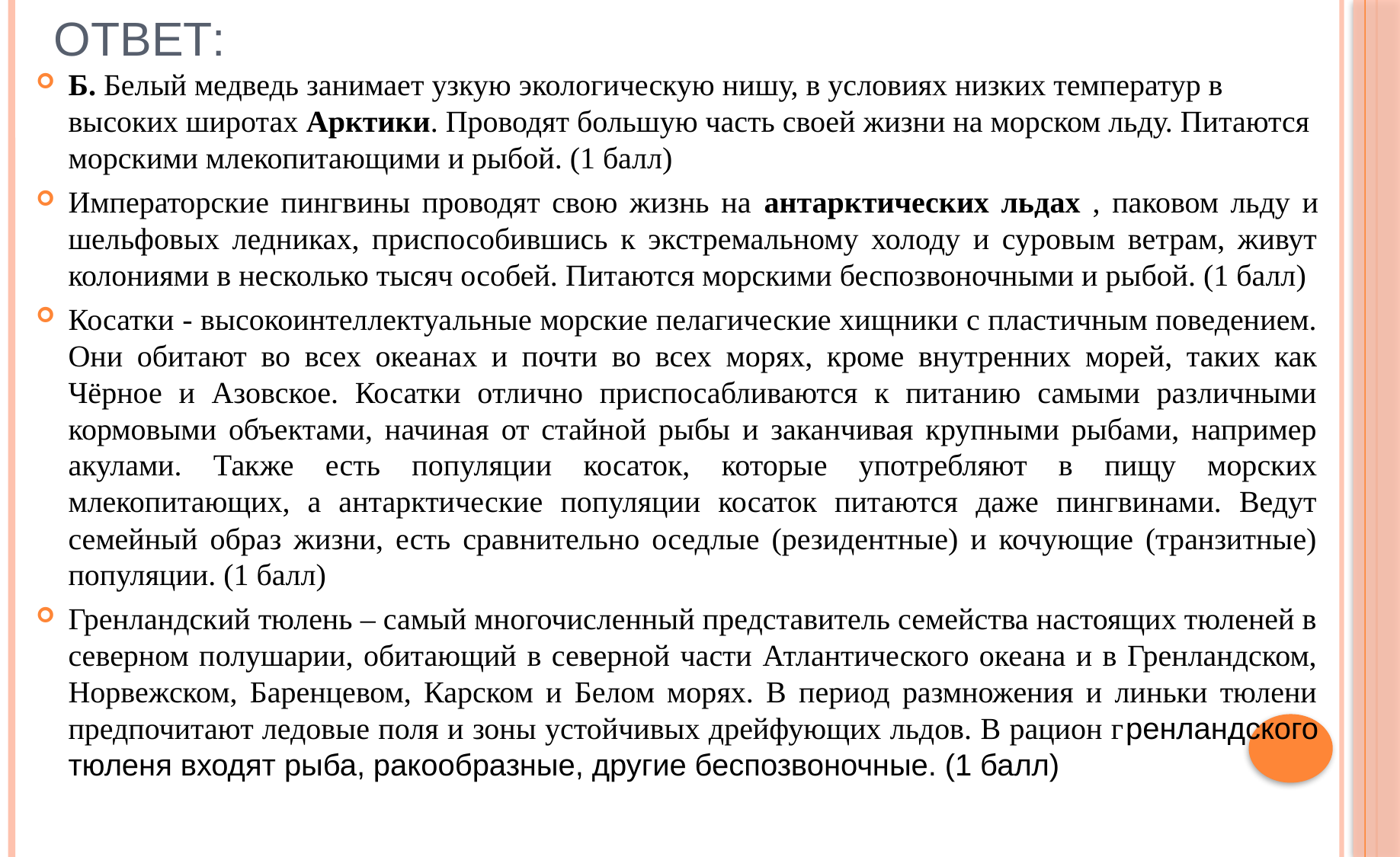

# Ответ:
Б. Белый медведь занимает узкую экологическую нишу, в условиях низких температур в высоких широтах Арктики. Проводят большую часть своей жизни на морском льду. Питаются морскими млекопитающими и рыбой. (1 балл)
Императорские пингвины проводят свою жизнь на антарктических льдах , паковом льду и шельфовых ледниках, приспособившись к экстремальному холоду и суровым ветрам, живут колониями в несколько тысяч особей. Питаются морскими беспозвоночными и рыбой. (1 балл)
Косатки - высокоинтеллектуальные морские пелагические хищники с пластичным поведением. Они обитают во всех океанах и почти во всех морях, кроме внутренних морей, таких как Чёрное и Азовское. Косатки отлично приспосабливаются к питанию самыми различными кормовыми объектами, начиная от стайной рыбы и заканчивая крупными рыбами, например акулами. Также есть популяции косаток, которые употребляют в пищу морских млекопитающих, а антарктические популяции косаток питаются даже пингвинами. Ведут семейный образ жизни, есть сравнительно оседлые (резидентные) и кочующие (транзитные) популяции. (1 балл)
Гренландский тюлень – самый многочисленный представитель семейства настоящих тюленей в северном полушарии, обитающий в северной части Атлантического океана и в Гренландском, Норвежском, Баренцевом, Карском и Белом морях. В период размножения и линьки тюлени предпочитают ледовые поля и зоны устойчивых дрейфующих льдов. В рацион гренландского тюленя входят рыба, ракообразные, другие беспозвоночные. (1 балл)